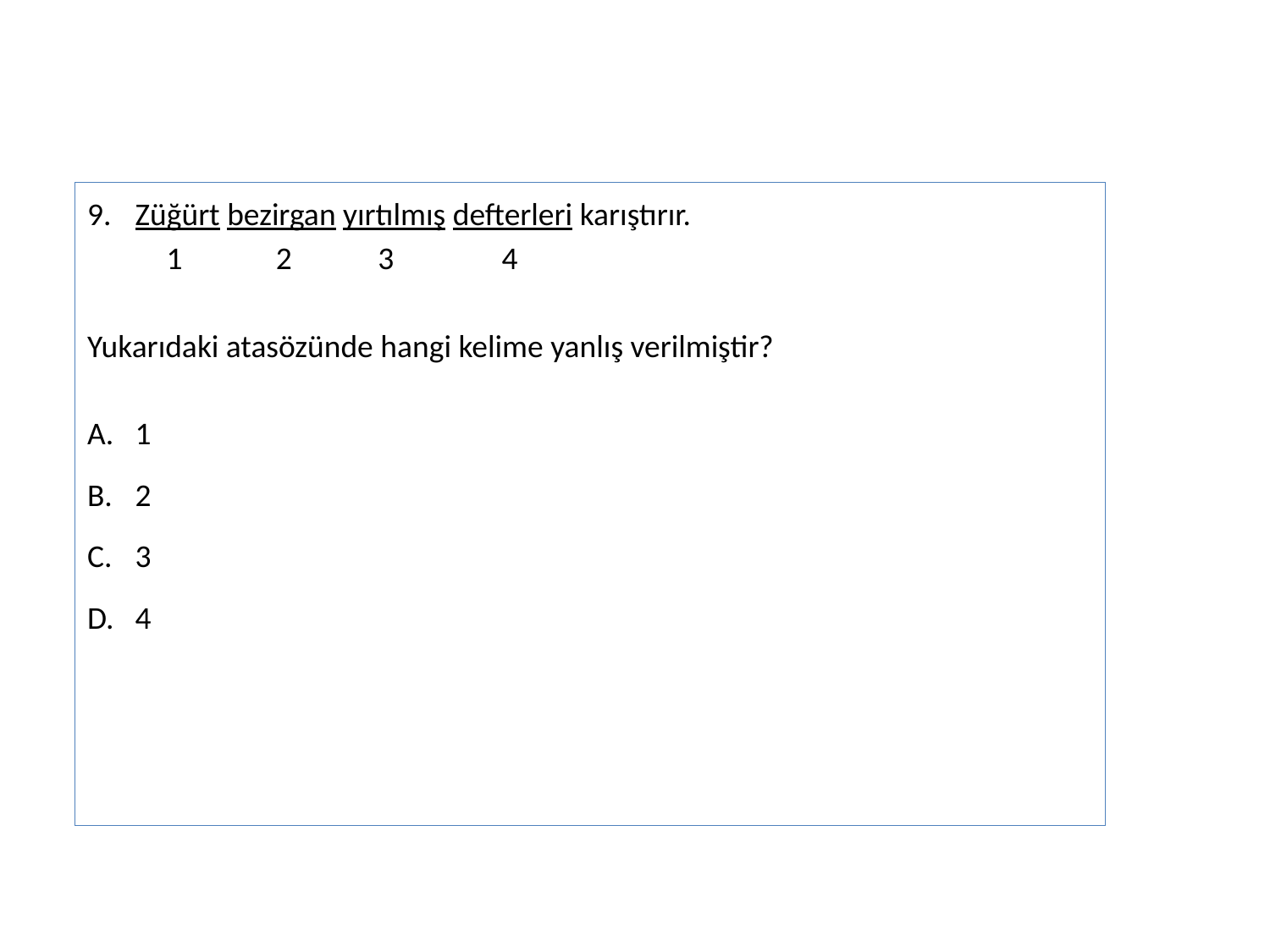

Züğürt bezirgan yırtılmış defterleri karıştırır.
           1             2            3               4

Yukarıdaki atasözünde hangi kelime yanlış verilmiştir?

1
2
3
4